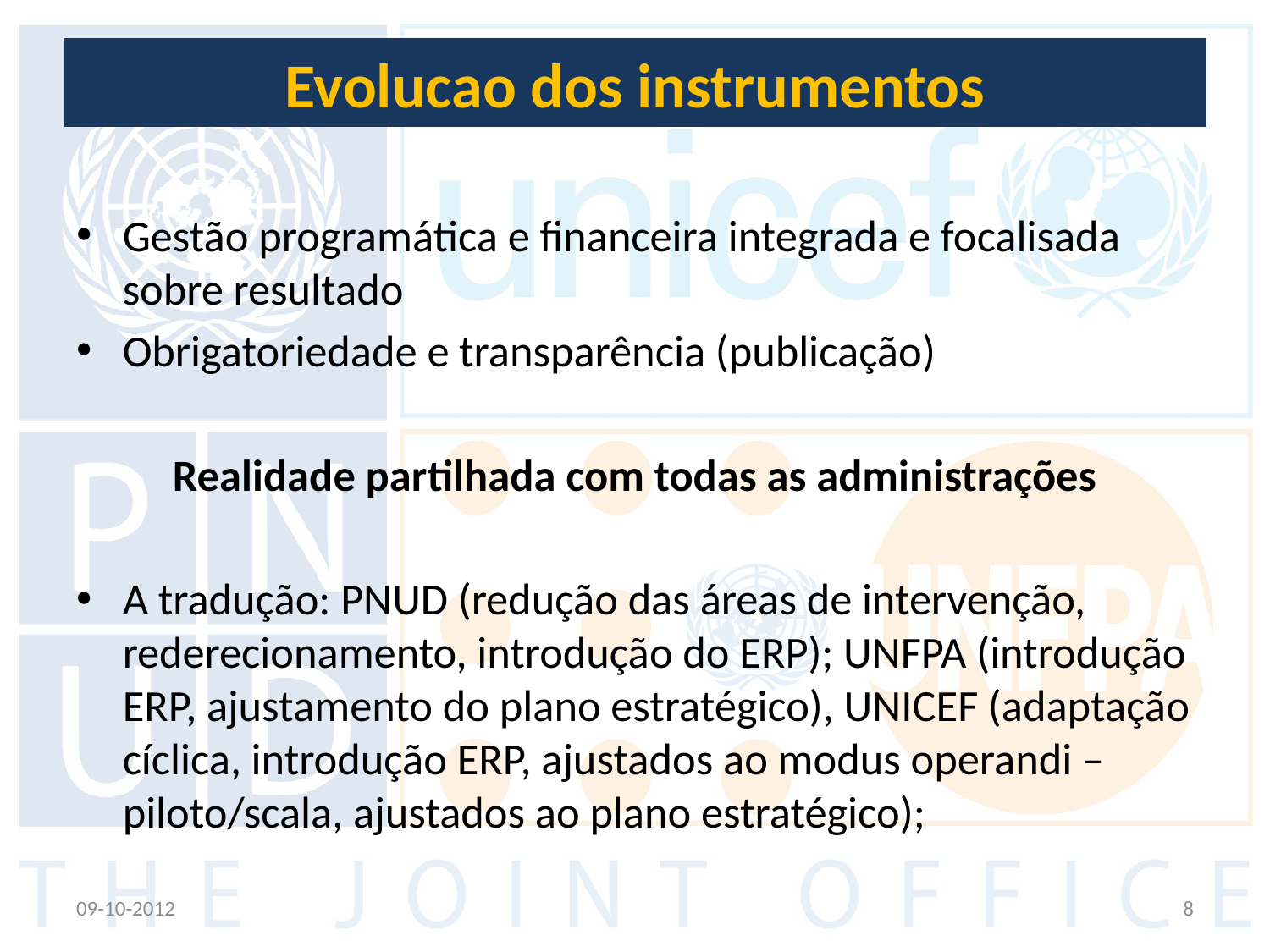

# Evolucao dos instrumentos
Gestão programática e financeira integrada e focalisada sobre resultado
Obrigatoriedade e transparência (publicação)

Realidade partilhada com todas as administrações

A tradução: PNUD (redução das áreas de intervenção, rederecionamento, introdução do ERP); UNFPA (introdução ERP, ajustamento do plano estratégico), UNICEF (adaptação cíclica, introdução ERP, ajustados ao modus operandi – piloto/scala, ajustados ao plano estratégico);
09-10-2012
8